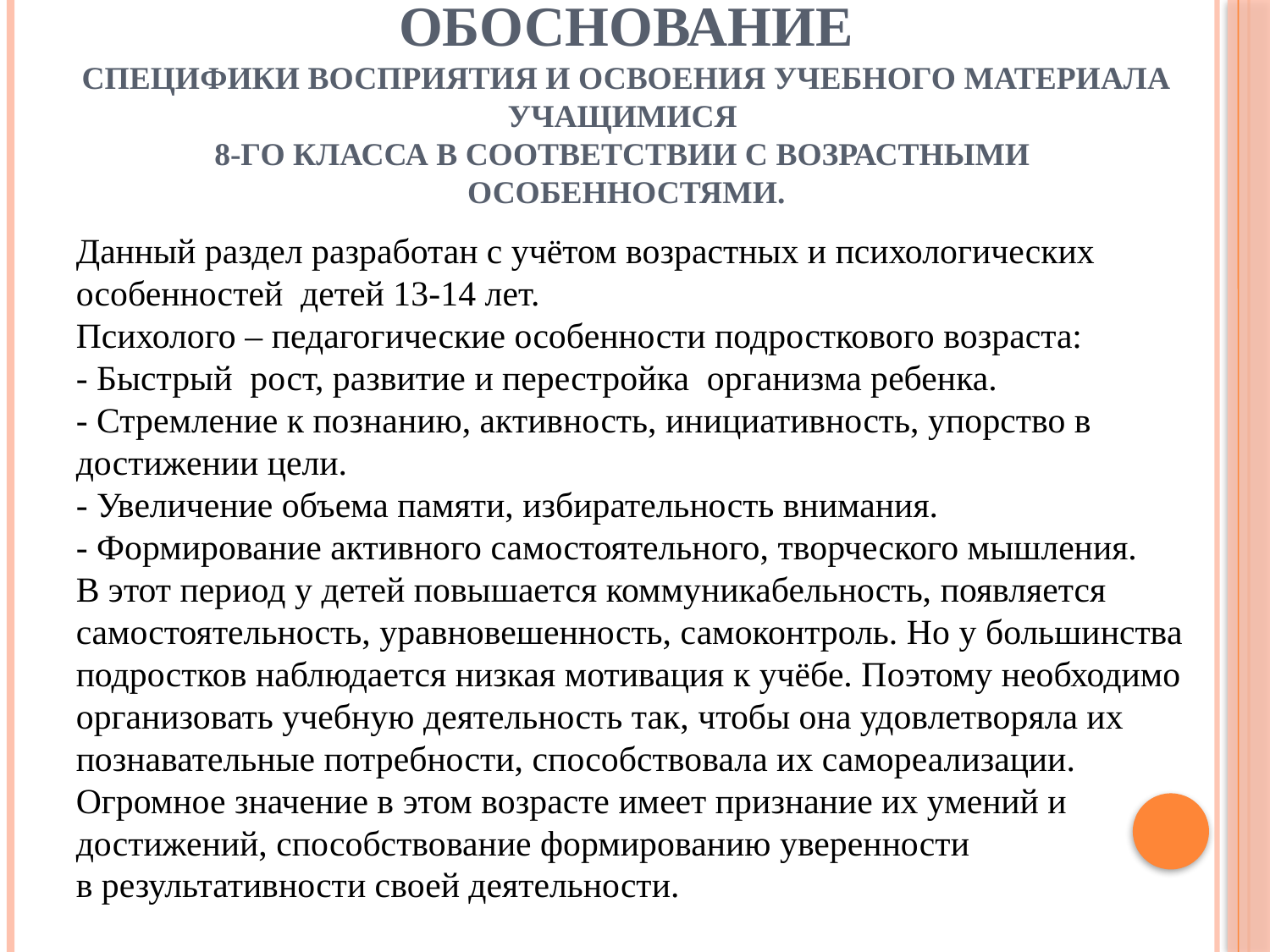

# Психолого-педагогическое обоснование специфики восприятия и освоения учебного материала учащимися 8-го класса в соответствии с возрастными  особенностями.
Данный раздел разработан с учётом возрастных и психологических особенностей  детей 13-14 лет.
Психолого – педагогические особенности подросткового возраста:
- Быстрый  рост, развитие и перестройка  организма ребенка.
- Стремление к познанию, активность, инициативность, упорство в достижении цели.
- Увеличение объема памяти, избирательность внимания.
- Формирование активного самостоятельного, творческого мышления.
В этот период у детей повышается коммуникабельность, появляется самостоятельность, уравновешенность, самоконтроль. Но у большинства подростков наблюдается низкая мотивация к учёбе. Поэтому необходимо организовать учебную деятельность так, чтобы она удовлетворяла их познавательные потребности, способствовала их самореализации. Огромное значение в этом возрасте имеет признание их умений и достижений, способствование формированию уверенности
в результативности своей деятельности.